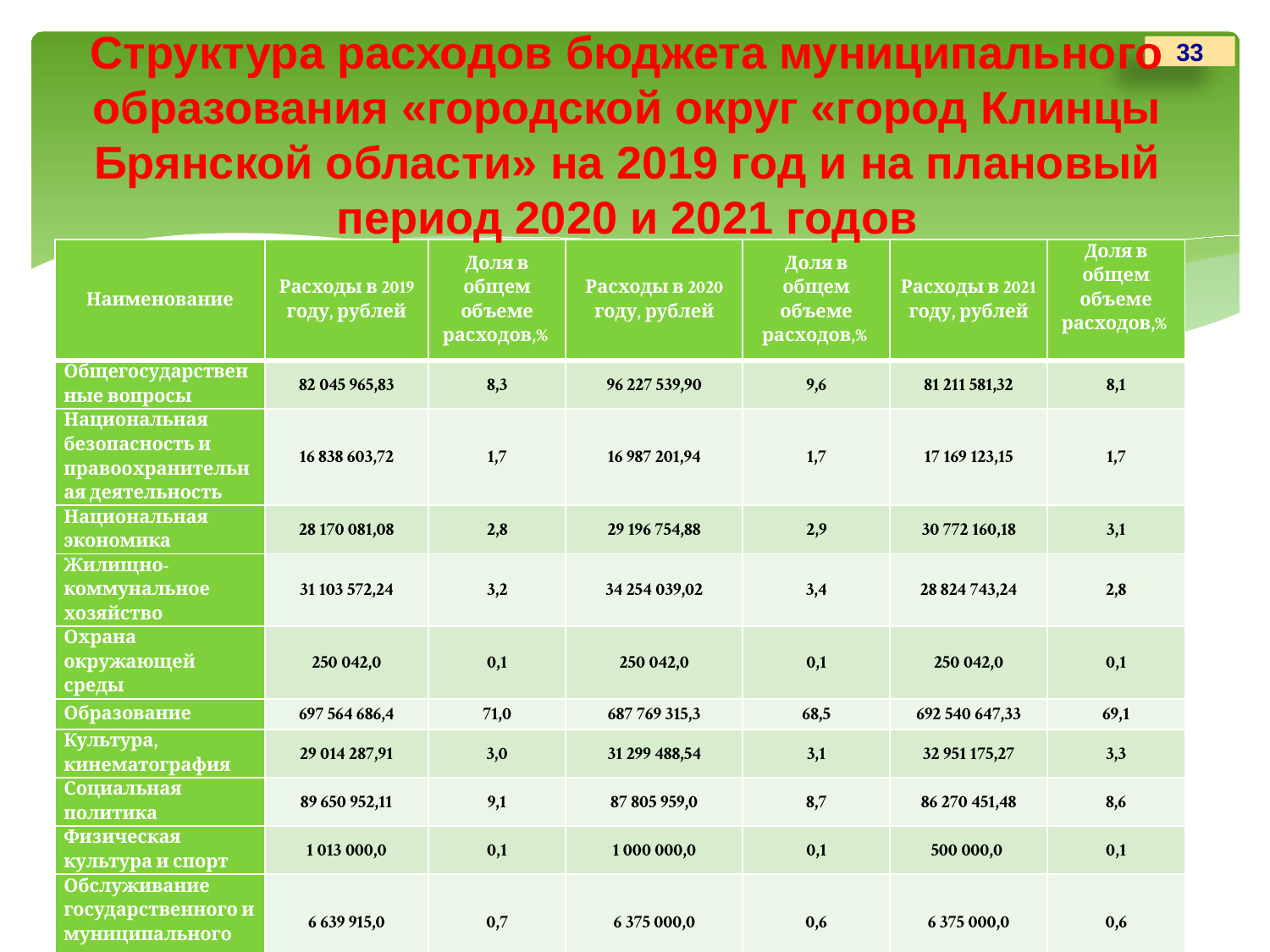

33
# Структура расходов бюджета муниципального образования «городской округ «город Клинцы Брянской области» на 2019 год и на плановый период 2020 и 2021 годов
| Наименование | Расходы в 2019 году, рублей | Доля в общем объеме расходов,% | Расходы в 2020 году, рублей | Доля в общем объеме расходов,% | Расходы в 2021 году, рублей | Доля в общем объеме расходов,% |
| --- | --- | --- | --- | --- | --- | --- |
| Общегосударственные вопросы | 82 045 965,83 | 8,3 | 96 227 539,90 | 9,6 | 81 211 581,32 | 8,1 |
| Национальная безопасность и правоохранительная деятельность | 16 838 603,72 | 1,7 | 16 987 201,94 | 1,7 | 17 169 123,15 | 1,7 |
| Национальная экономика | 28 170 081,08 | 2,8 | 29 196 754,88 | 2,9 | 30 772 160,18 | 3,1 |
| Жилищно-коммунальное хозяйство | 31 103 572,24 | 3,2 | 34 254 039,02 | 3,4 | 28 824 743,24 | 2,8 |
| Охрана окружающей среды | 250 042,0 | 0,1 | 250 042,0 | 0,1 | 250 042,0 | 0,1 |
| Образование | 697 564 686,4 | 71,0 | 687 769 315,3 | 68,5 | 692 540 647,33 | 69,1 |
| Культура, кинематография | 29 014 287,91 | 3,0 | 31 299 488,54 | 3,1 | 32 951 175,27 | 3,3 |
| Социальная политика | 89 650 952,11 | 9,1 | 87 805 959,0 | 8,7 | 86 270 451,48 | 8,6 |
| Физическая культура и спорт | 1 013 000,0 | 0,1 | 1 000 000,0 | 0,1 | 500 000,0 | 0,1 |
| Обслуживание государственного и муниципального долга | 6 639 915,0 | 0,7 | 6 375 000,0 | 0,6 | 6 375 000,0 | 0,6 |
| Условно утвержденные расходы |  |  | 12 640 910,00 | 1,3 | 24 548 671,09 | 2,5 |
| Итого: | 982 291 106,29 | 100,0 | 1 003 806 250,58 | 100,0 | 1 001 413 595,06 | 100,0 |